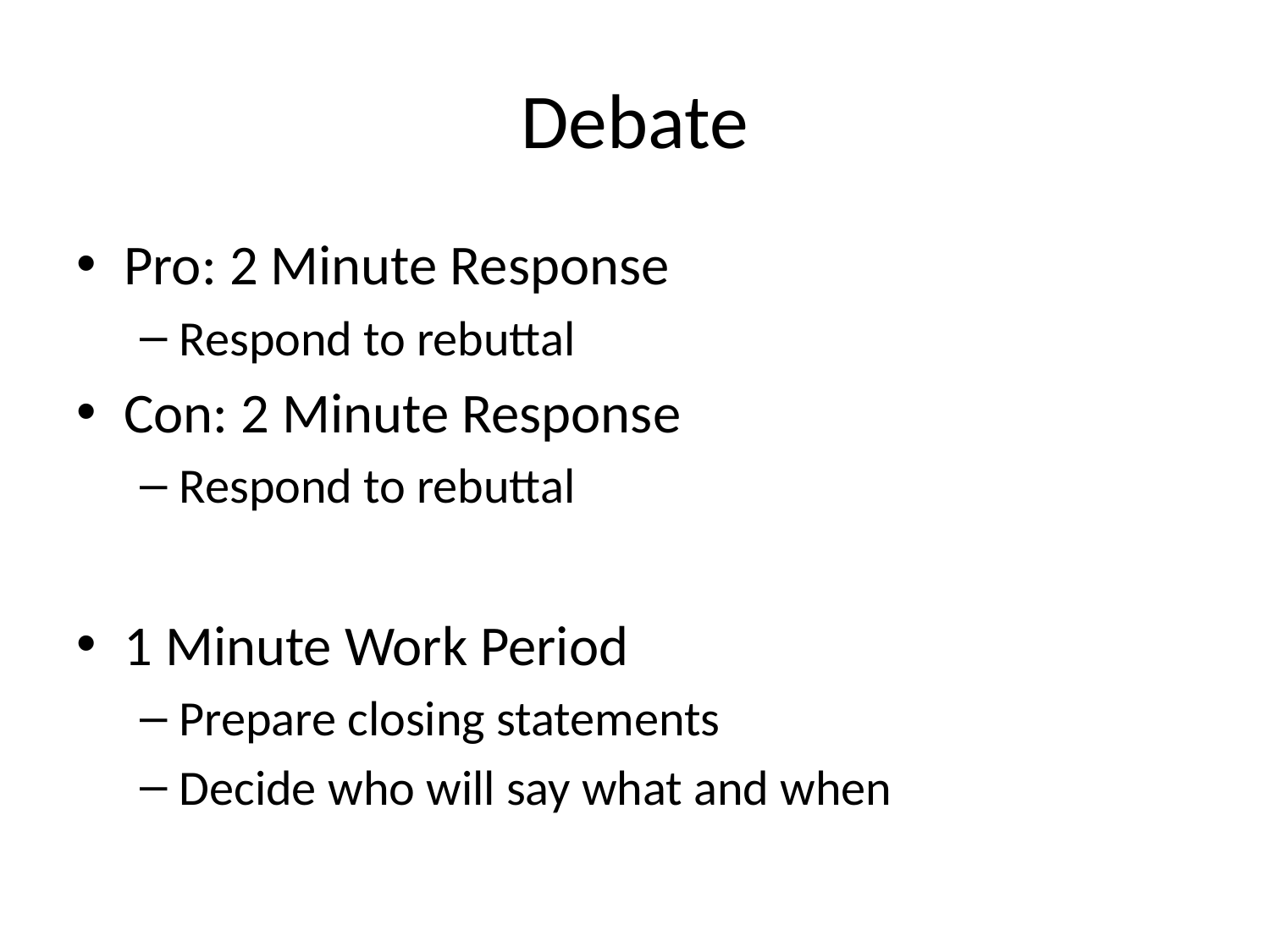

# Debate
Pro: 2 Minute Response
Respond to rebuttal
Con: 2 Minute Response
Respond to rebuttal

1 Minute Work Period
Prepare closing statements
Decide who will say what and when